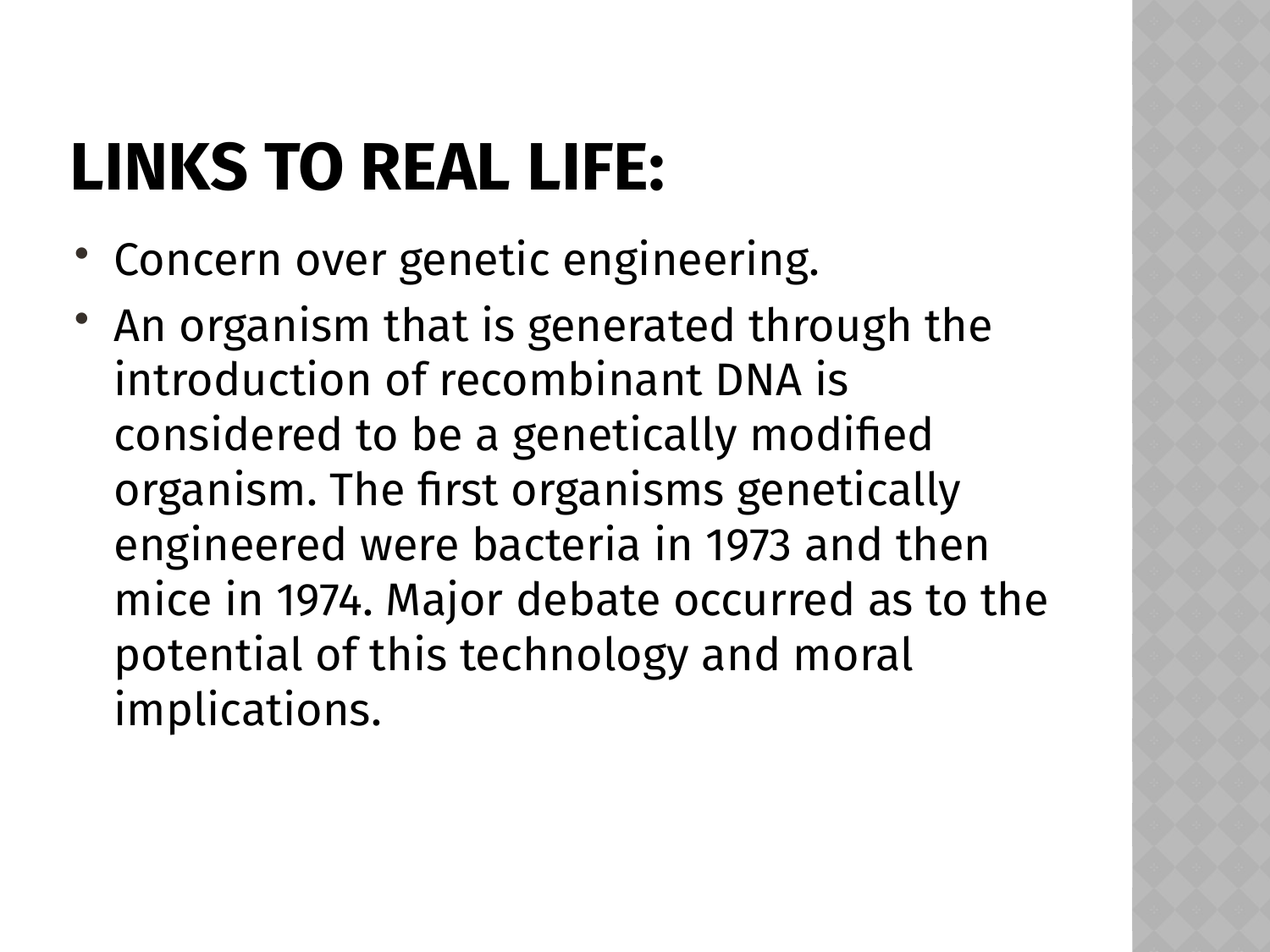

# LINKS TO REAL LIFE:
Concern over genetic engineering.
An organism that is generated through the introduction of recombinant DNA is considered to be a genetically modified organism. The first organisms genetically engineered were bacteria in 1973 and then mice in 1974. Major debate occurred as to the potential of this technology and moral implications.